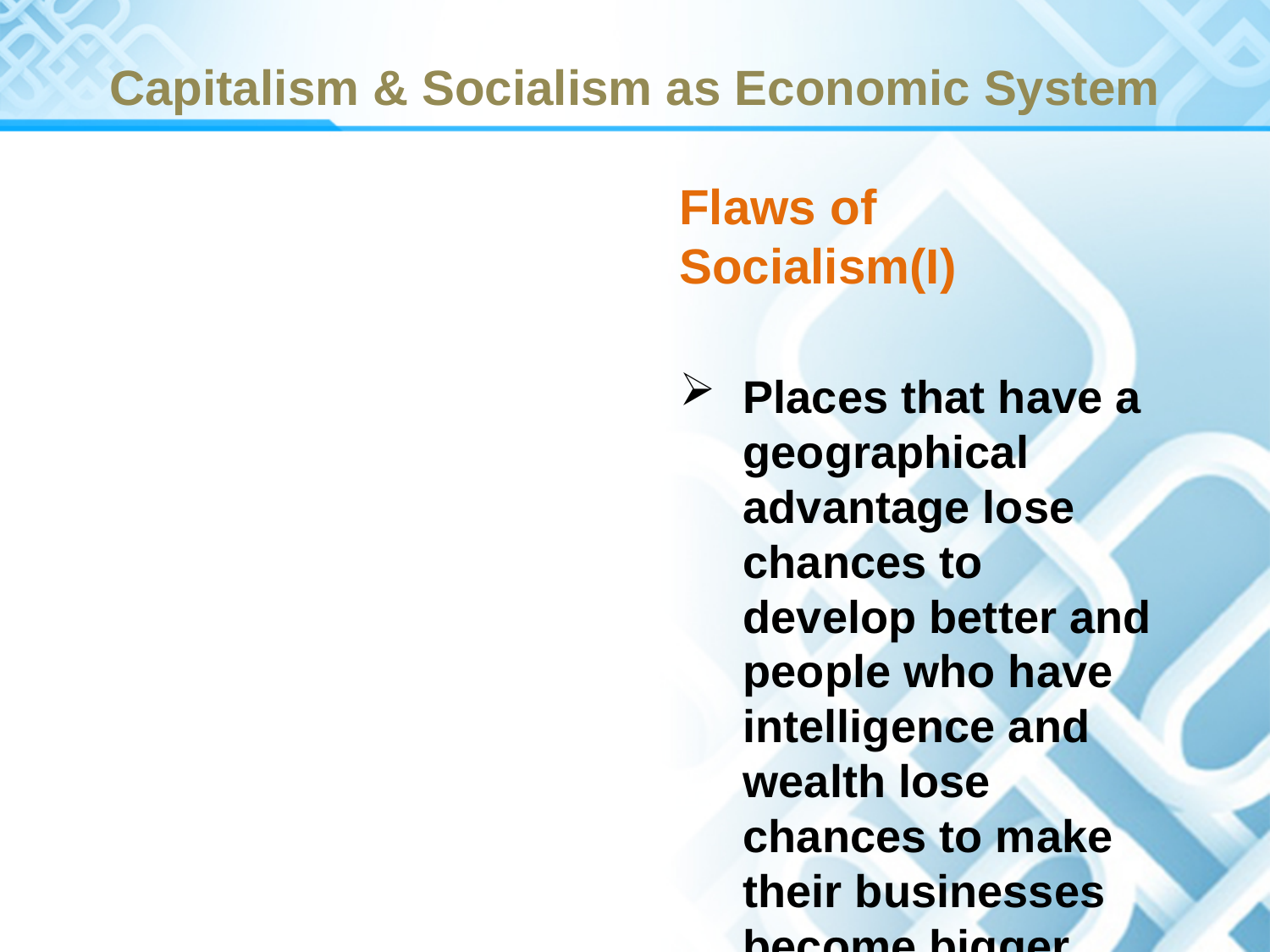

# Capitalism & Socialism as Economic System
Flaws of Socialism(I)

Places that have a geographical advantage lose chances to develop better and people who have intelligence and wealth lose chances to make their businesses become bigger